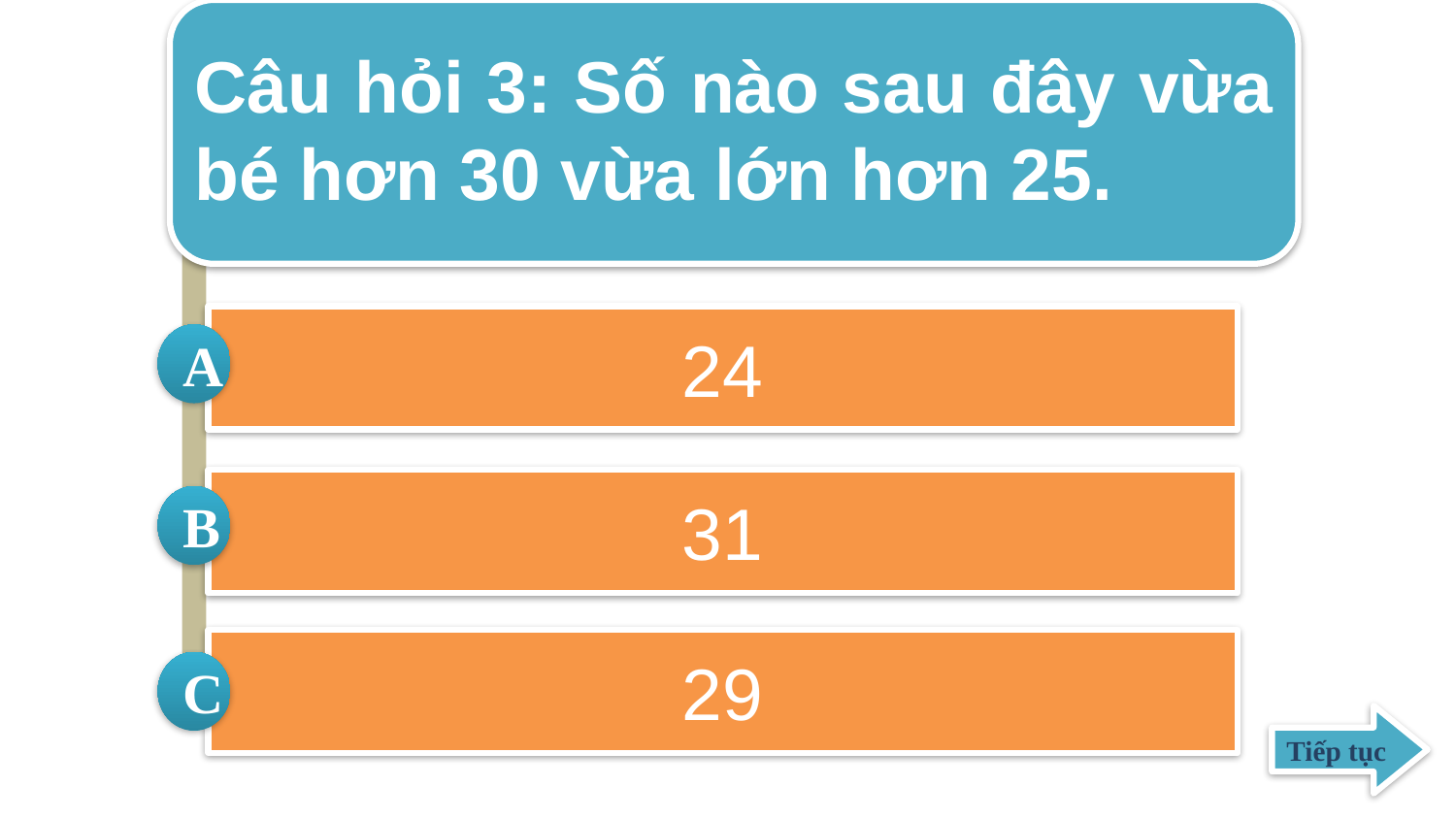

Câu hỏi 3: Số nào sau đây vừa bé hơn 30 vừa lớn hơn 25.

24
A
31
B
29
C
Tiếp tục